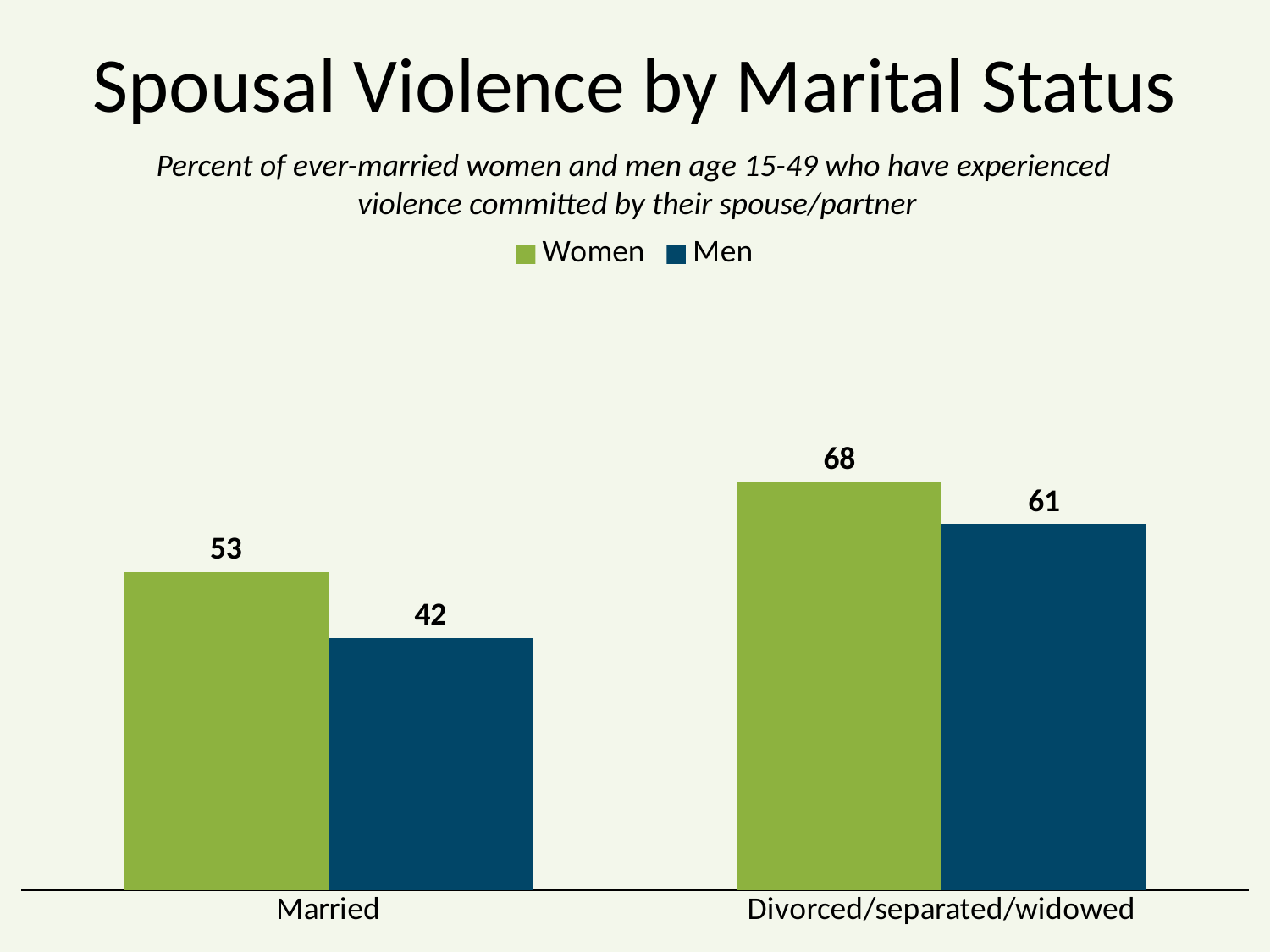

# Spousal Violence by Marital Status
Percent of ever-married women and men age 15-49 who have experienced
violence committed by their spouse/partner

### Chart

| Category | Women | Men |
|---|---|---|
| Married | 53.0 | 42.0 |
| Divorced/separated/widowed | 68.0 | 61.0 |